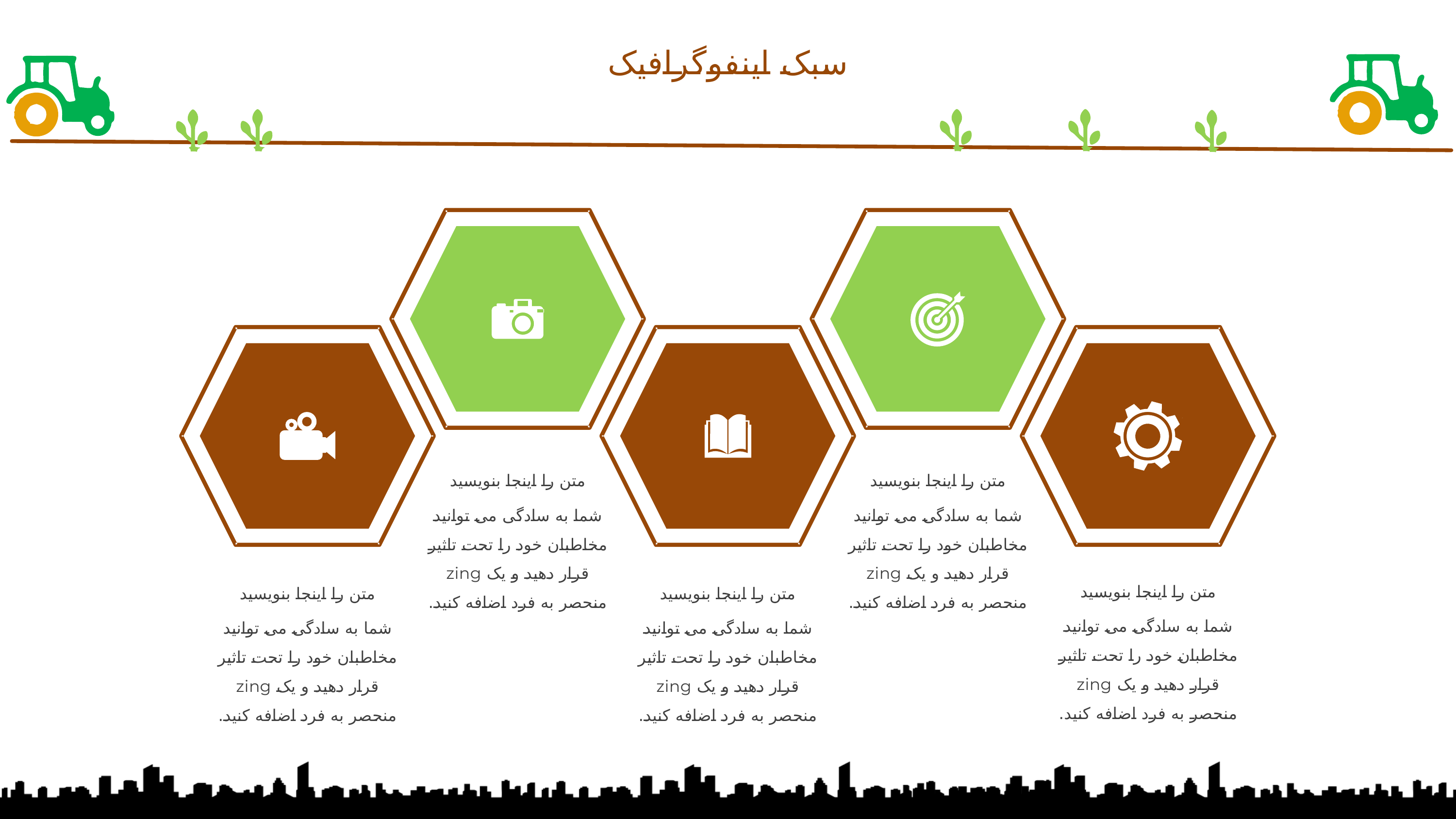

سبک اینفوگرافیک

متن را اینجا بنویسید
متن را اینجا بنویسید
شما به سادگی می توانید مخاطبان خود را تحت تاثیر قرار دهید و یک zing منحصر به فرد اضافه کنید.
شما به سادگی می توانید مخاطبان خود را تحت تاثیر قرار دهید و یک zing منحصر به فرد اضافه کنید.
متن را اینجا بنویسید
متن را اینجا بنویسید
متن را اینجا بنویسید
شما به سادگی می توانید مخاطبان خود را تحت تاثیر قرار دهید و یک zing منحصر به فرد اضافه کنید.
شما به سادگی می توانید مخاطبان خود را تحت تاثیر قرار دهید و یک zing منحصر به فرد اضافه کنید.
شما به سادگی می توانید مخاطبان خود را تحت تاثیر قرار دهید و یک zing منحصر به فرد اضافه کنید.